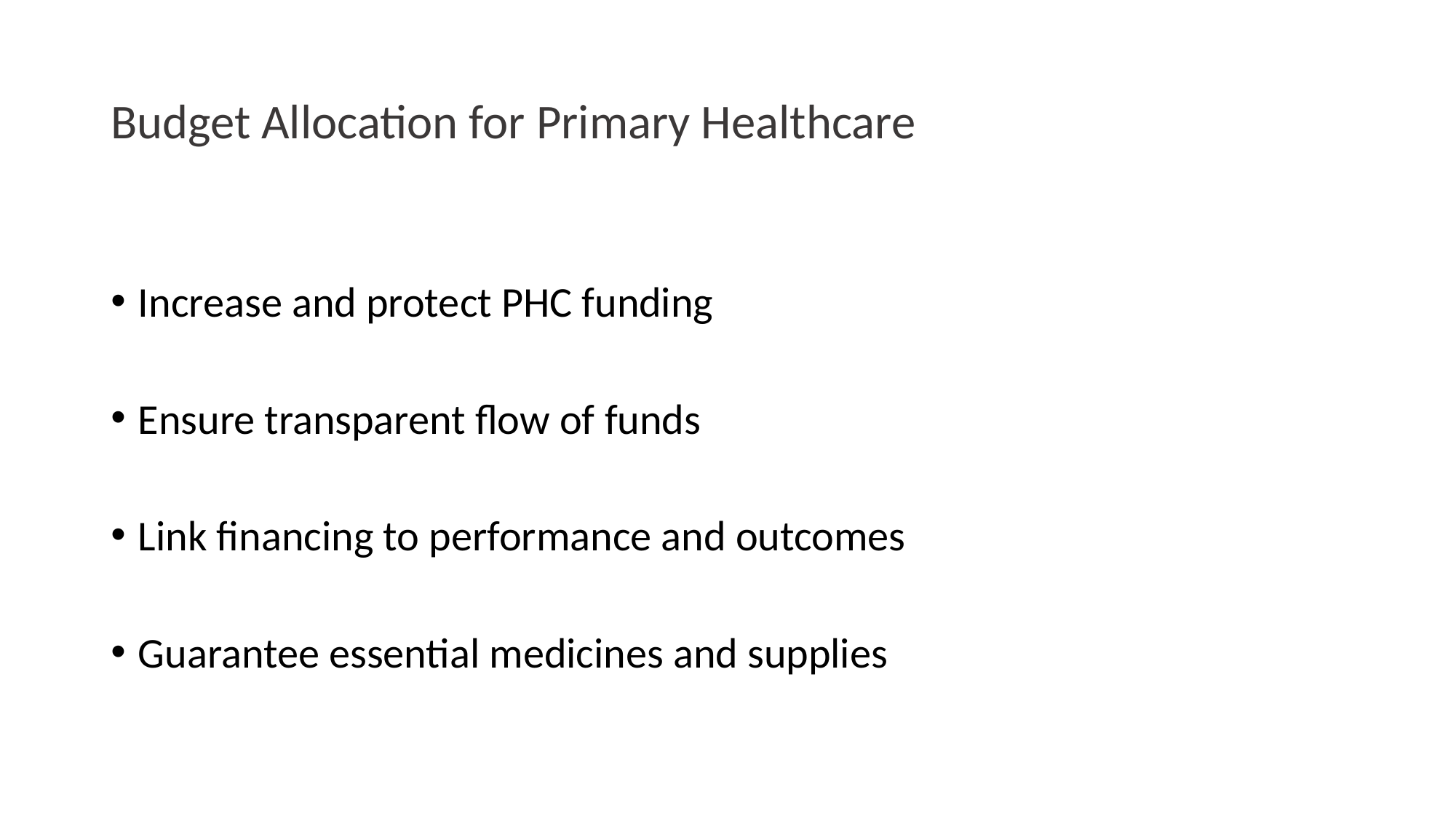

# Budget Allocation for Primary Healthcare
Increase and protect PHC funding
Ensure transparent flow of funds
Link financing to performance and outcomes
Guarantee essential medicines and supplies